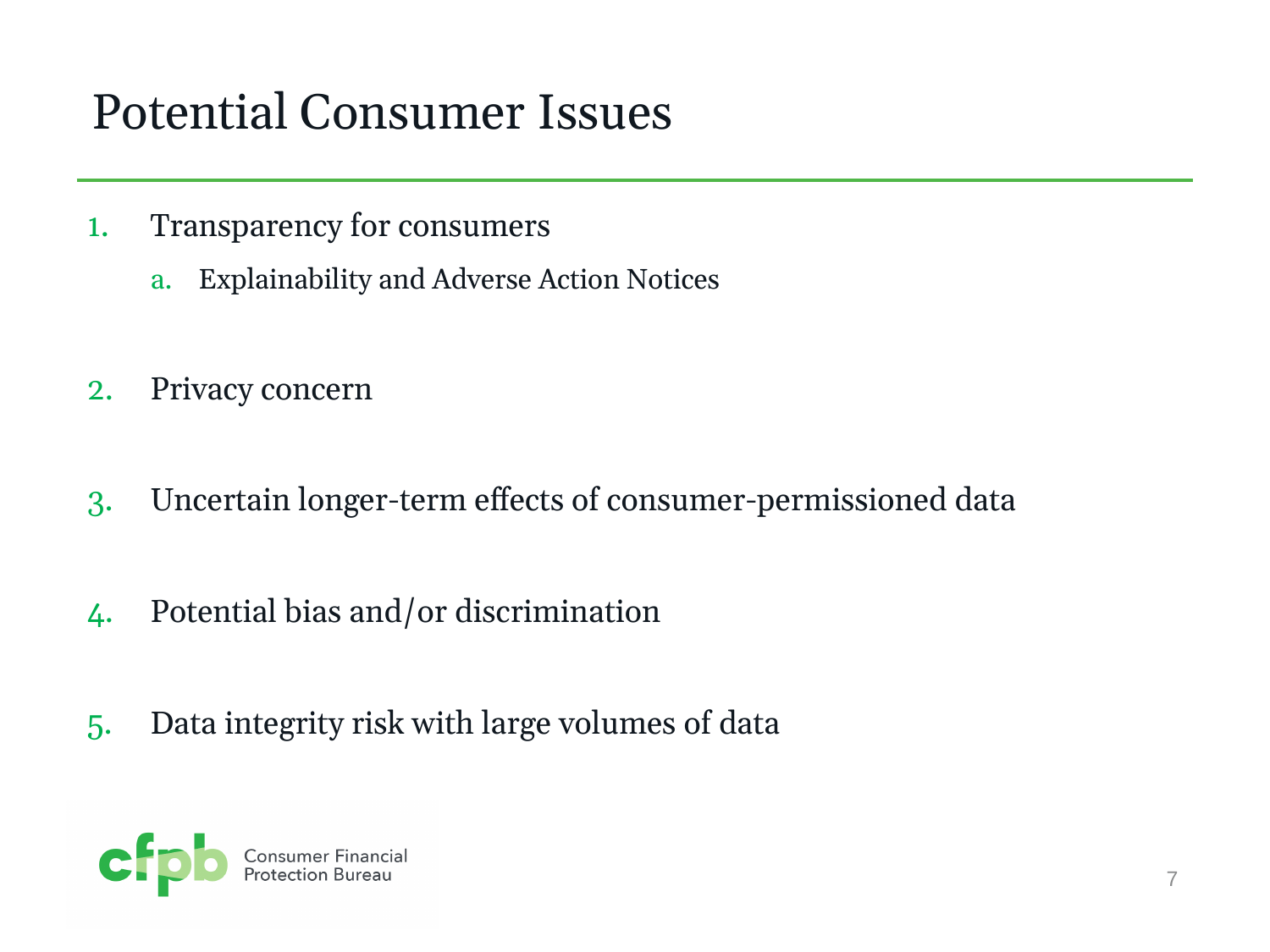

# Potential Consumer Issues
Transparency for consumers
Explainability and Adverse Action Notices

Privacy concern

Uncertain longer-term effects of consumer-permissioned data

Potential bias and/or discrimination

Data integrity risk with large volumes of data

7